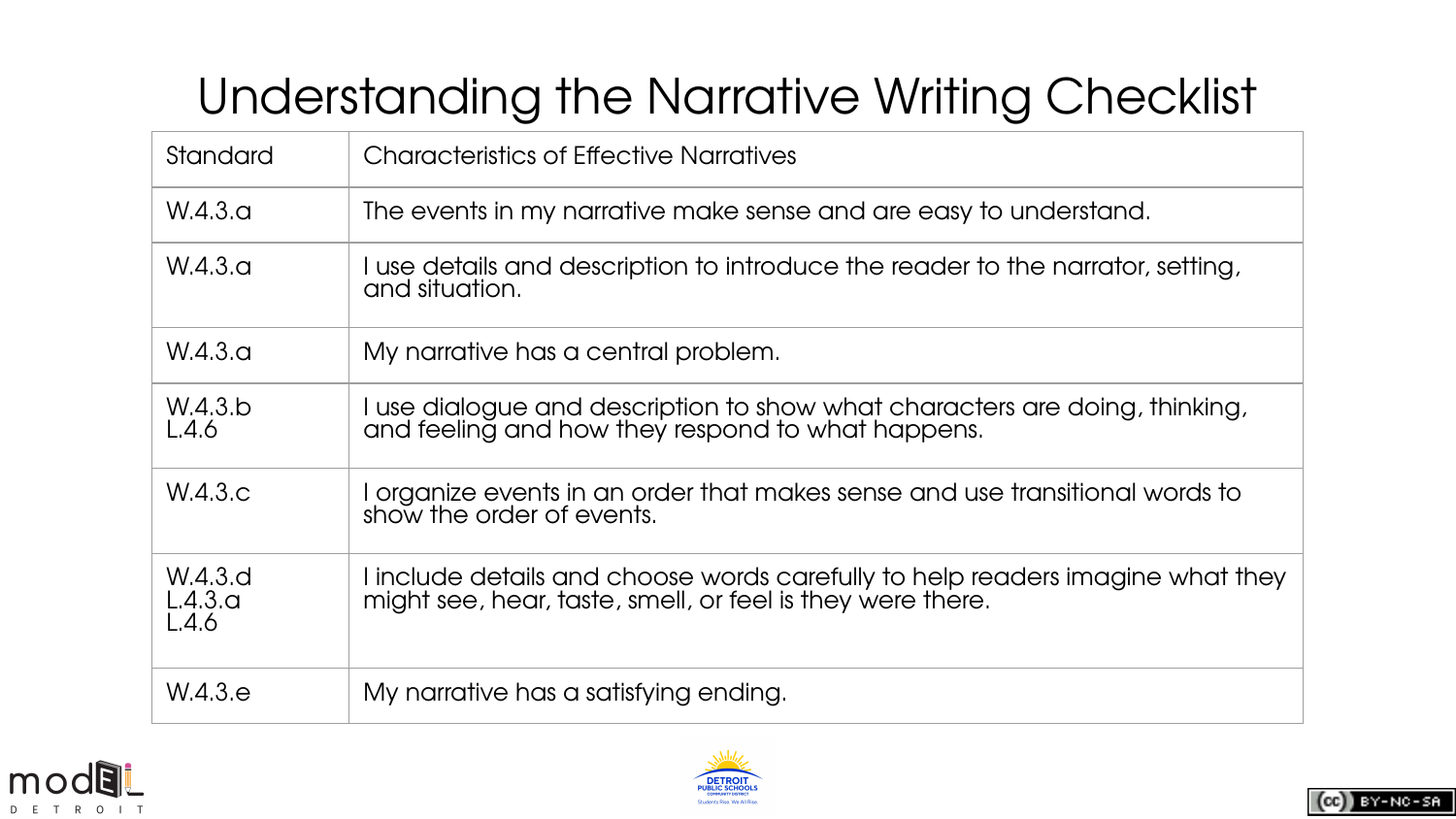

# Understanding the Narrative Writing Checklist
| Standard | Characteristics of Effective Narratives |
| --- | --- |
| W.4.3.a | The events in my narrative make sense and are easy to understand. |
| W.4.3.a | I use details and description to introduce the reader to the narrator, setting, and situation. |
| W.4.3.a | My narrative has a central problem. |
| W.4.3.b L.4.6 | I use dialogue and description to show what characters are doing, thinking, and feeling and how they respond to what happens. |
| W.4.3.c | I organize events in an order that makes sense and use transitional words to show the order of events. |
| W.4.3.d L.4.3.a L.4.6 | I include details and choose words carefully to help readers imagine what they might see, hear, taste, smell, or feel is they were there. |
| W.4.3.e | My narrative has a satisfying ending. |